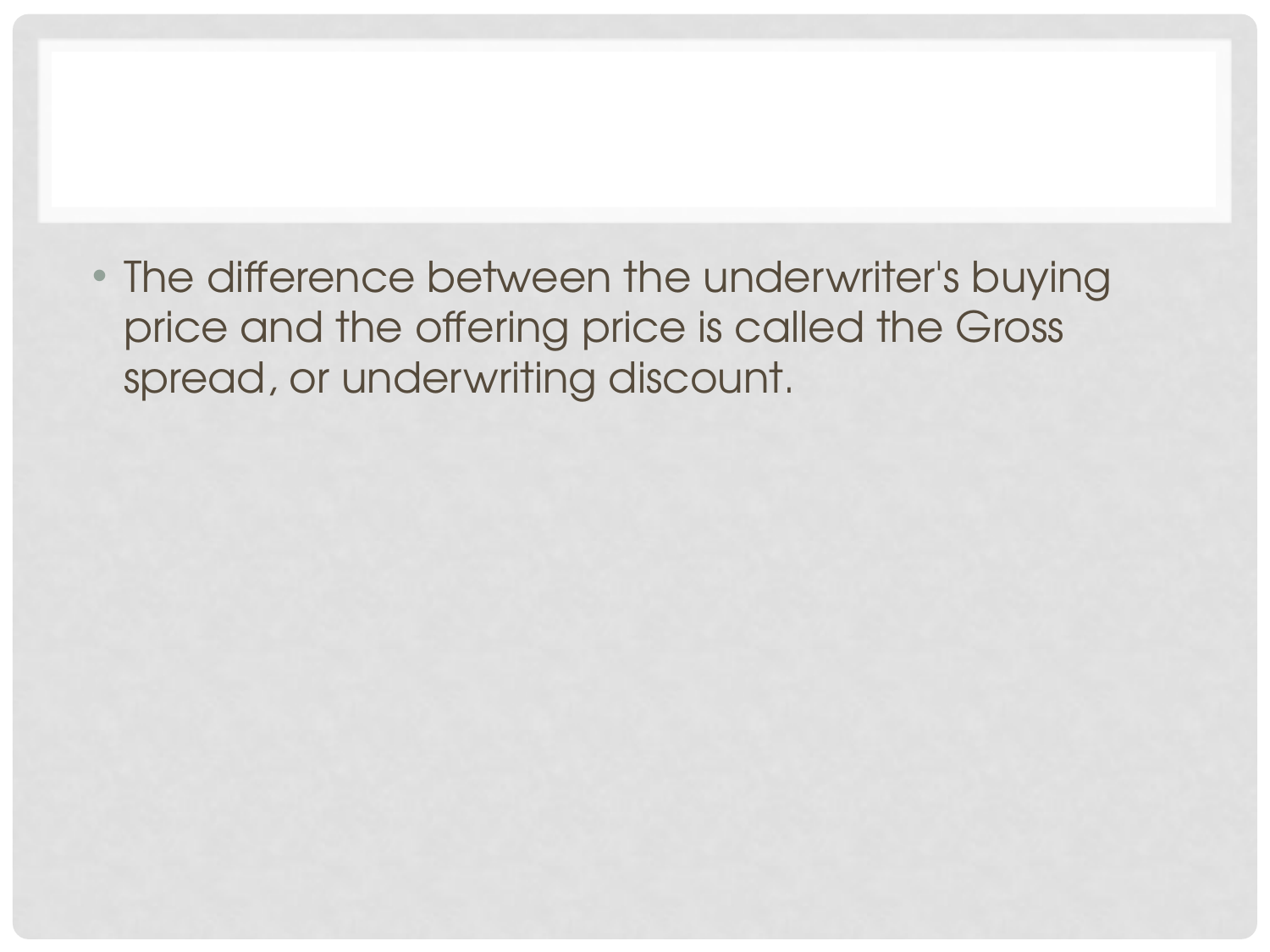

#
The difference between the underwriter's buying price and the offering price is called the Gross spread, or underwriting discount.